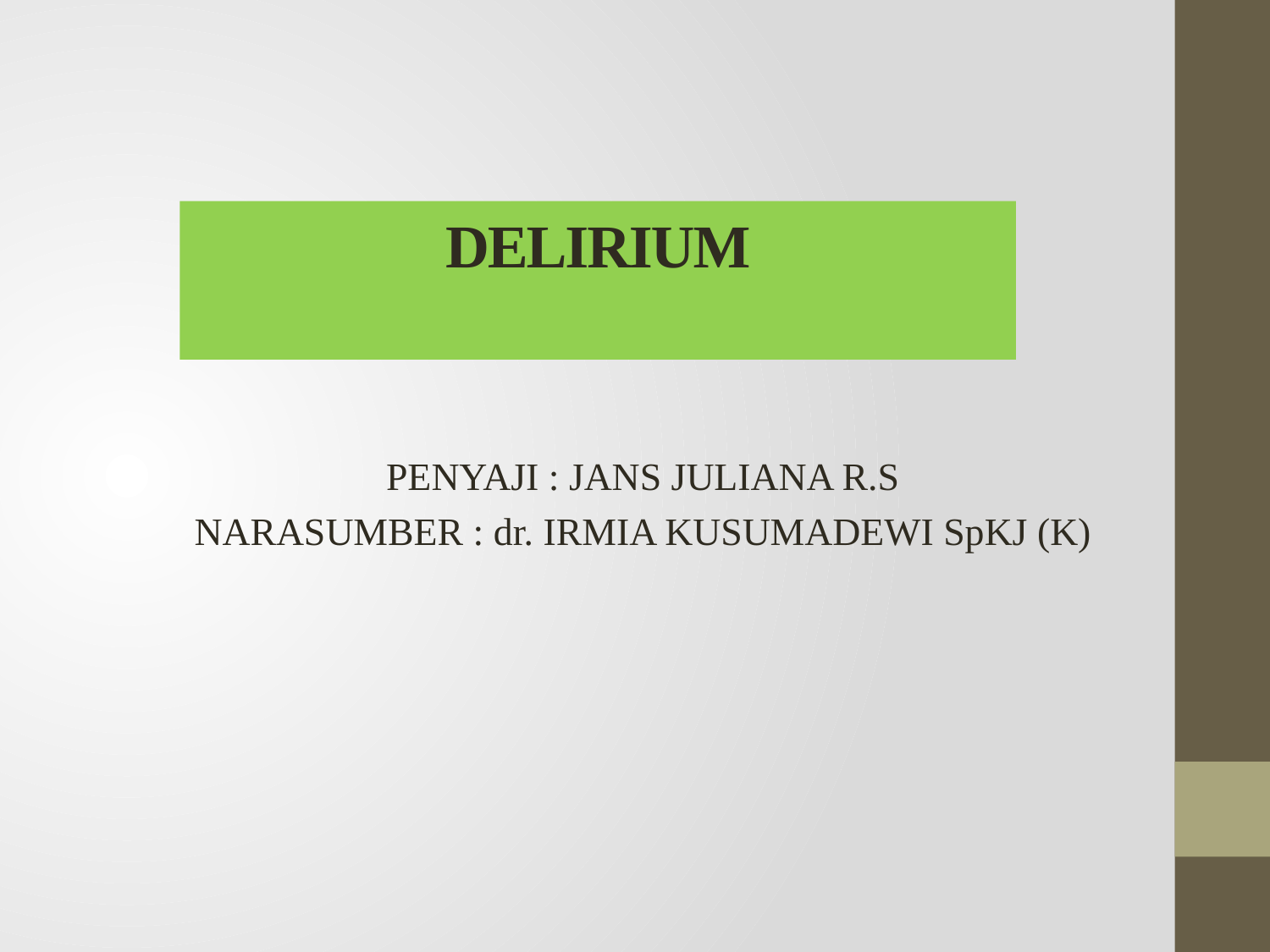

# DELIRIUM

PENYAJI : JANS JULIANA R.S
NARASUMBER : dr. IRMIA KUSUMADEWI SpKJ (K)